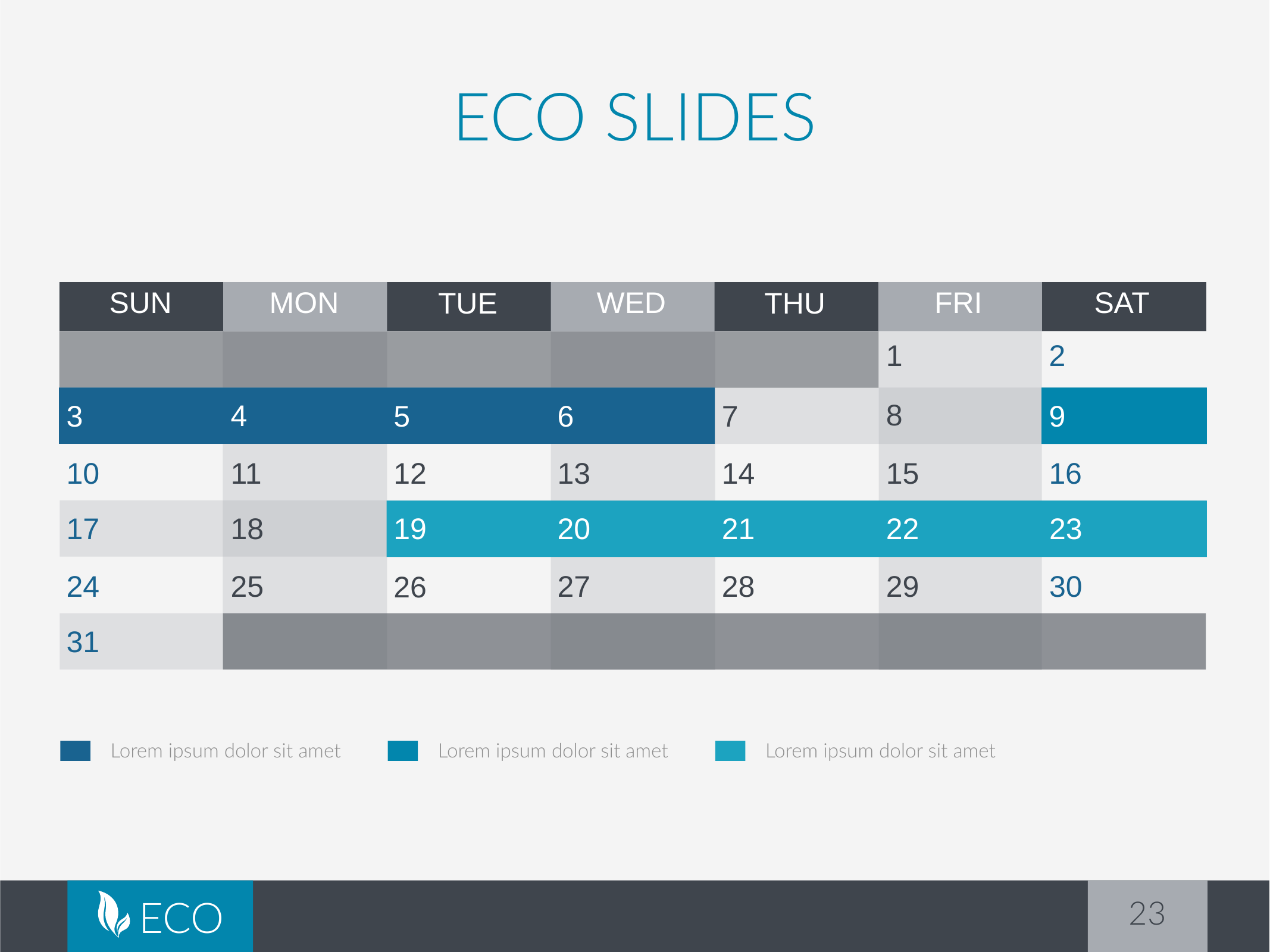

# ECO SLIDES
SUN
MON
TUE
WED
THU
FRI
SAT

1
2

3
4
5
6
7
8
9
10
11
12
13
14
15
16
17
18
19
20
21
22

23

24
25
26
27
28
29
30

31
Lorem ipsum dolor sit amet
Lorem ipsum dolor sit amet
Lorem ipsum dolor sit amet

23